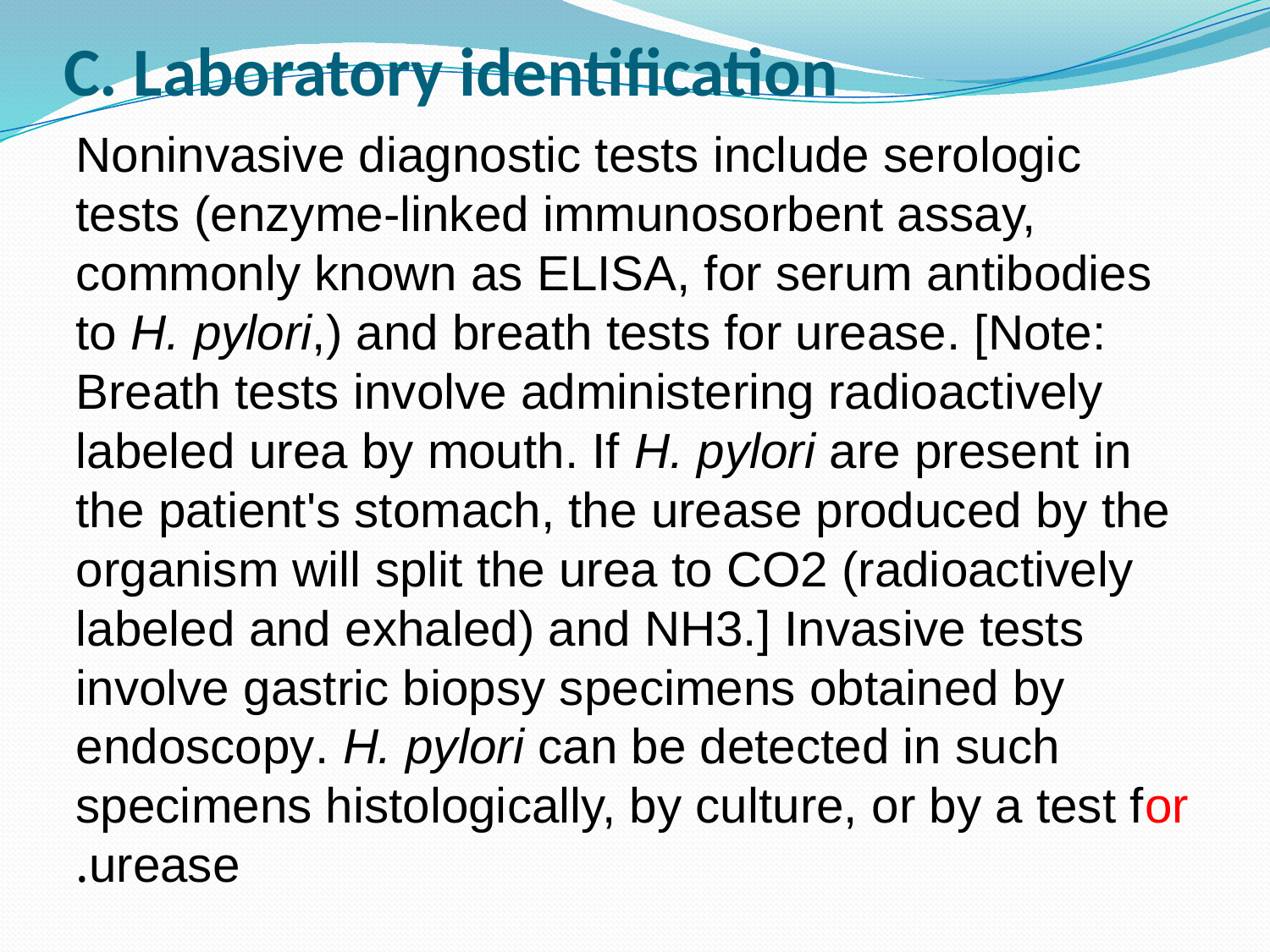

# C. Laboratory identification
Noninvasive diagnostic tests include serologic tests (enzyme-linked immunosorbent assay, commonly known as ELISA, for serum antibodies to H. pylori,) and breath tests for urease. [Note: Breath tests involve administering radioactively labeled urea by mouth. If H. pylori are present in the patient's stomach, the urease produced by the organism will split the urea to CO2 (radioactively labeled and exhaled) and NH3.] Invasive tests involve gastric biopsy specimens obtained by endoscopy. H. pylori can be detected in such specimens histologically, by culture, or by a test for urease.